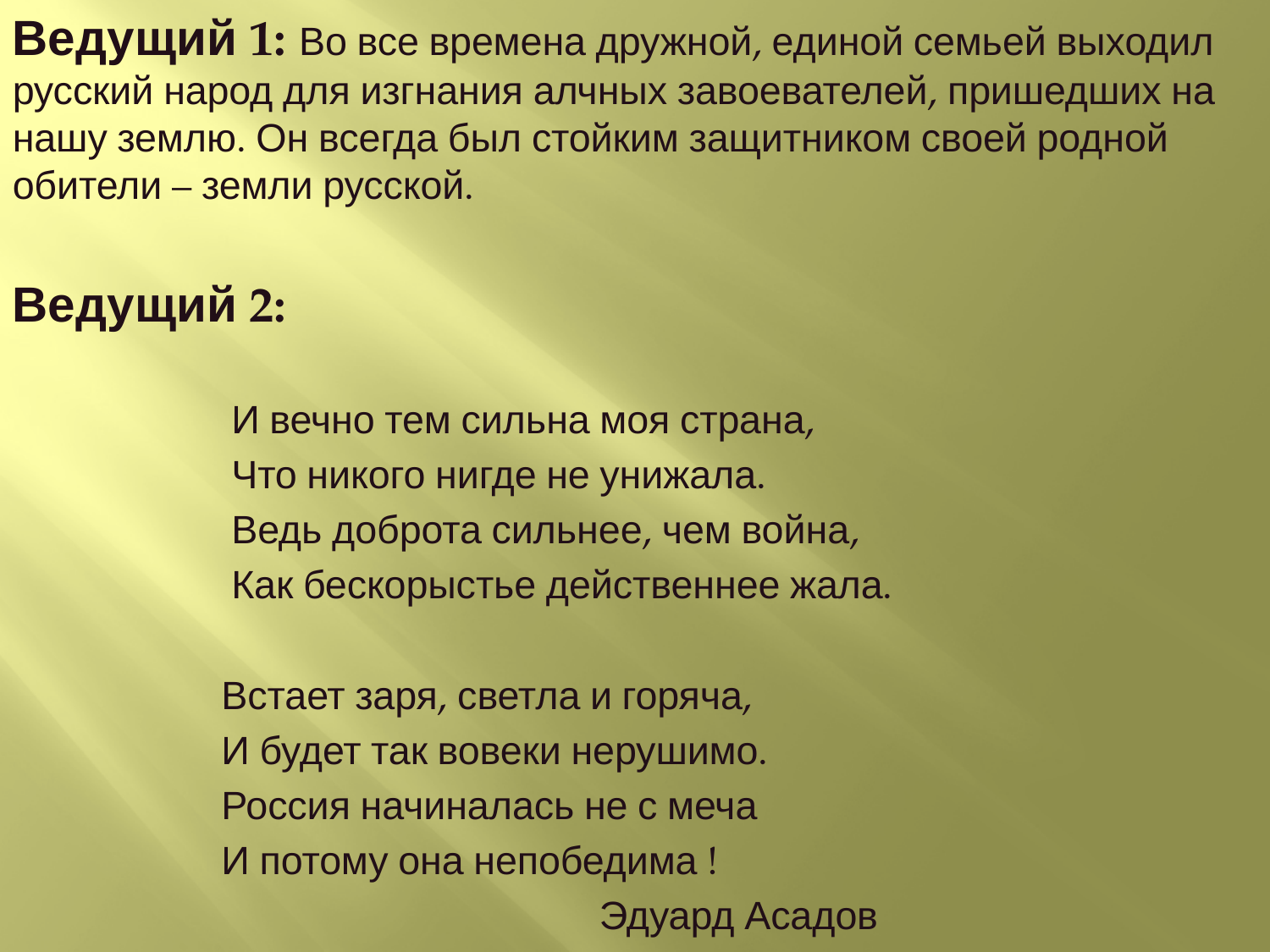

Ведущий 1: Во все времена дружной, единой семьей выходил русский народ для изгнания алчных завоевателей, пришедших на нашу землю. Он всегда был стойким защитником своей родной обители – земли русской.

Ведущий 2:

                      И вечно тем сильна моя страна,
                      Что никого нигде не унижала.
                      Ведь доброта сильнее, чем война,
                      Как бескорыстье действеннее жала.

                     Встает заря, светла и горяча,
                     И будет так вовеки нерушимо.
                     Россия начиналась не с меча
                     И потому она непобедима !
                                                           Эдуард Асадов

#